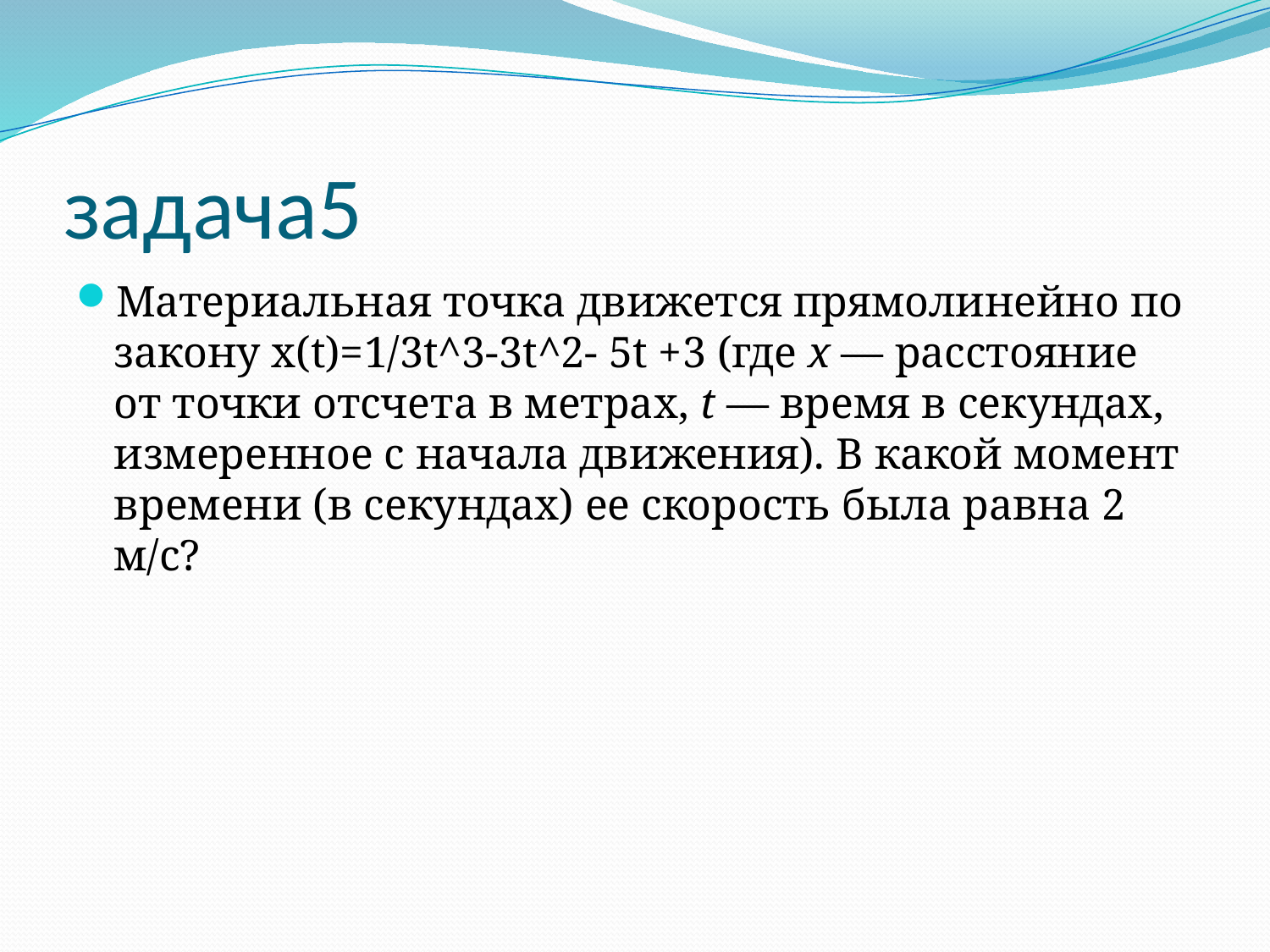

# задача5
Материальная точка движется прямолинейно по закону х(t)=1/3t^3-3t^2- 5t +3 (где x — расстояние от точки отсчета в метрах, t — время в секундах, измеренное с начала движения). В какой момент времени (в секундах) ее скорость была равна 2 м/с?